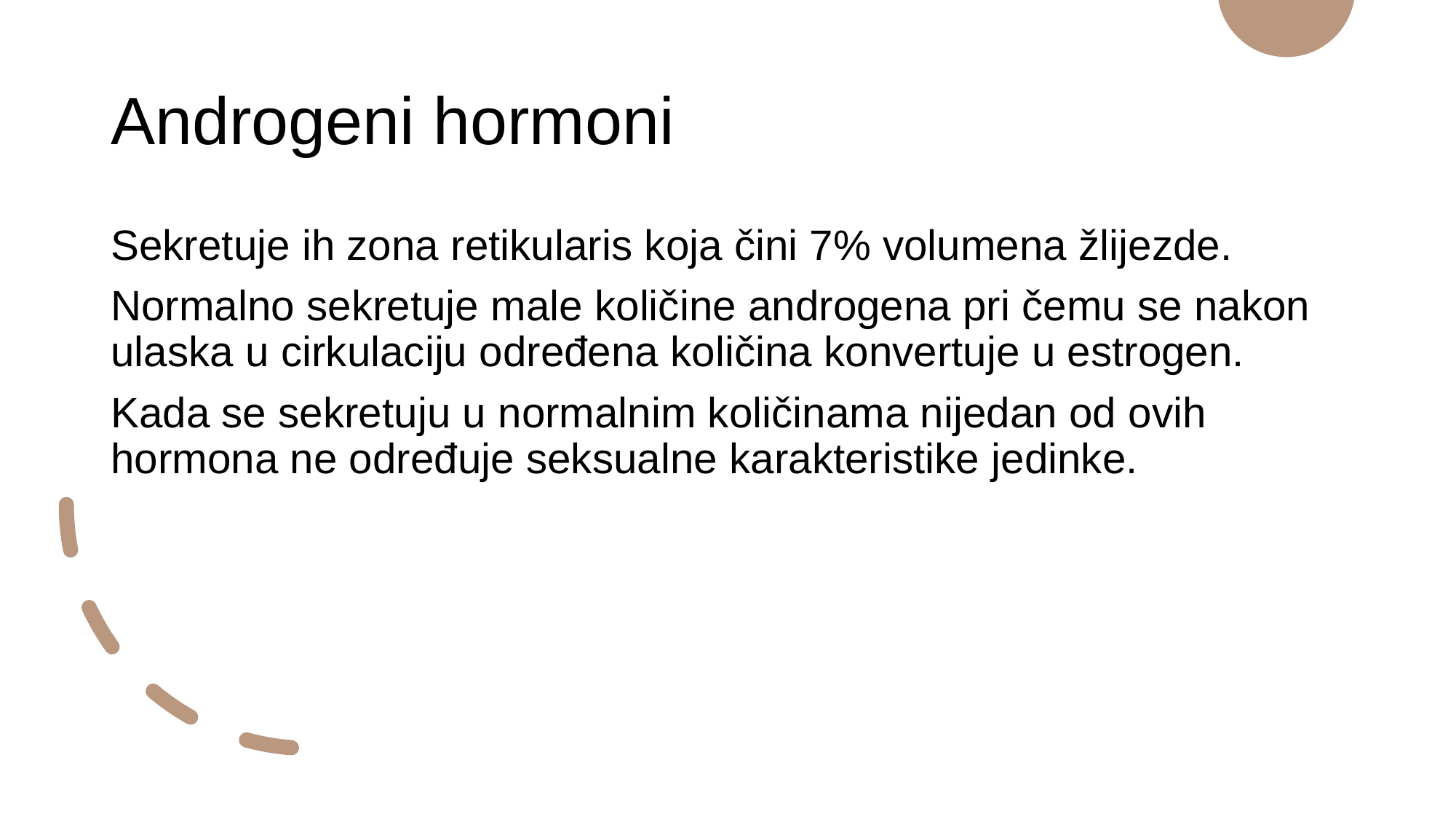

# Androgeni hormoni
Sekretuje ih zona retikularis koja čini 7% volumena žlijezde.
Normalno sekretuje male količine androgena pri čemu se nakon ulaska u cirkulaciju određena količina konvertuje u estrogen.
Kada se sekretuju u normalnim količinama nijedan od ovih hormona ne određuje seksualne karakteristike jedinke.